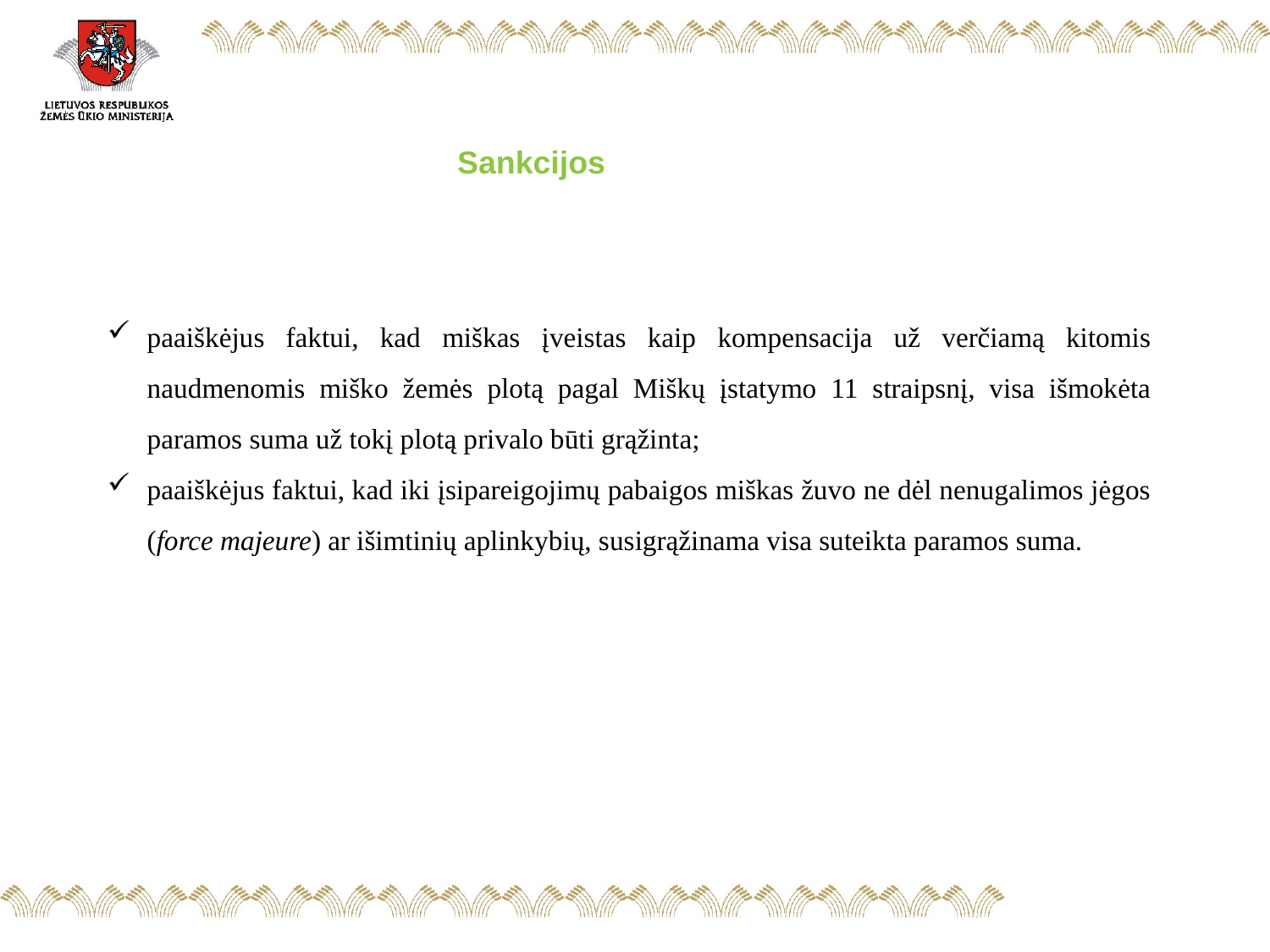

Sankcijos
paaiškėjus faktui, kad miškas įveistas kaip kompensacija už verčiamą kitomis naudmenomis miško žemės plotą pagal Miškų įstatymo 11 straipsnį, visa išmokėta paramos suma už tokį plotą privalo būti grąžinta;
paaiškėjus faktui, kad iki įsipareigojimų pabaigos miškas žuvo ne dėl nenugalimos jėgos (force majeure) ar išimtinių aplinkybių, susigrąžinama visa suteikta paramos suma.